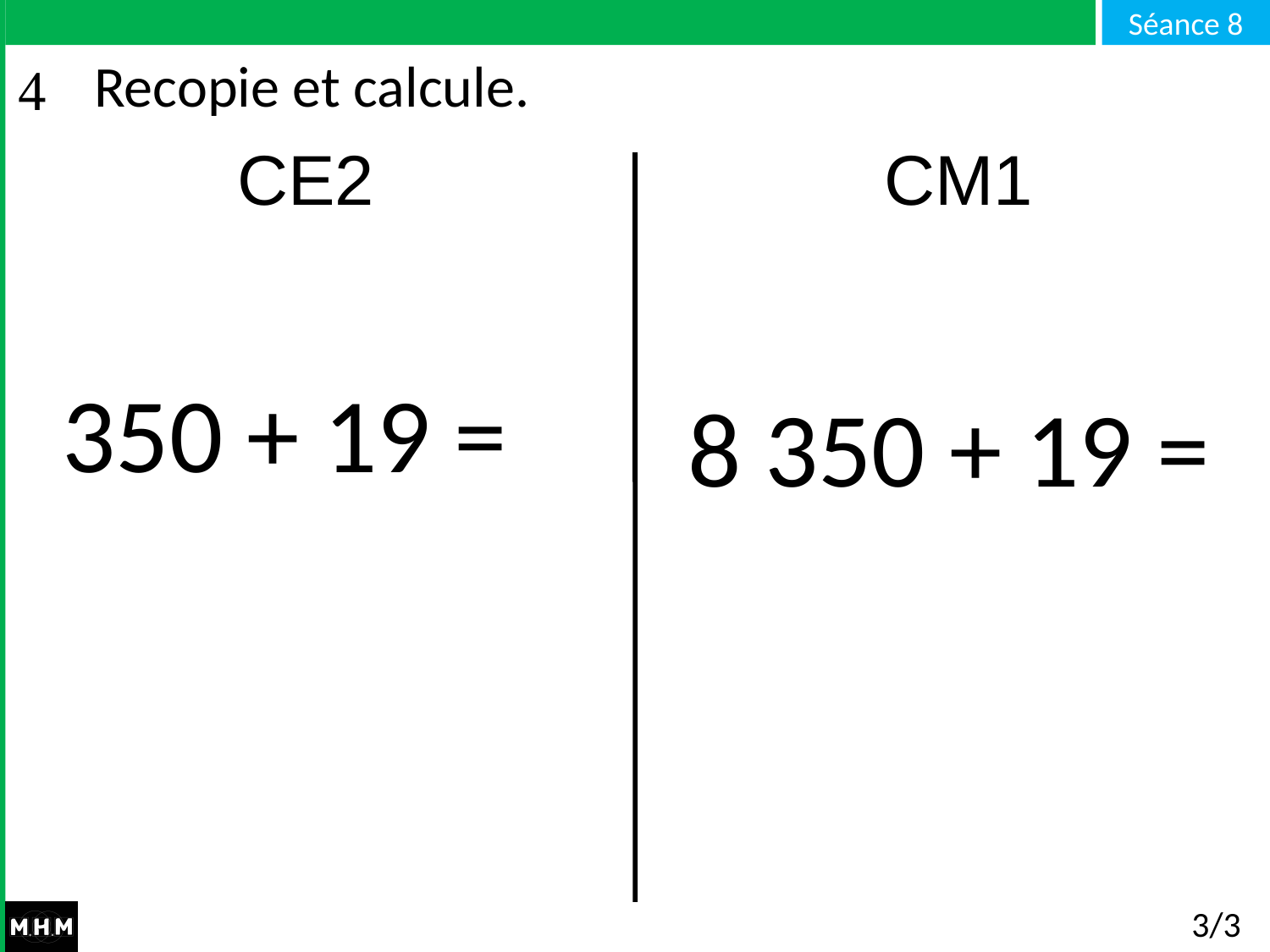

# Recopie et calcule.
CE2                          CM1

350 + 19 =
8 350 + 19 =
3/3